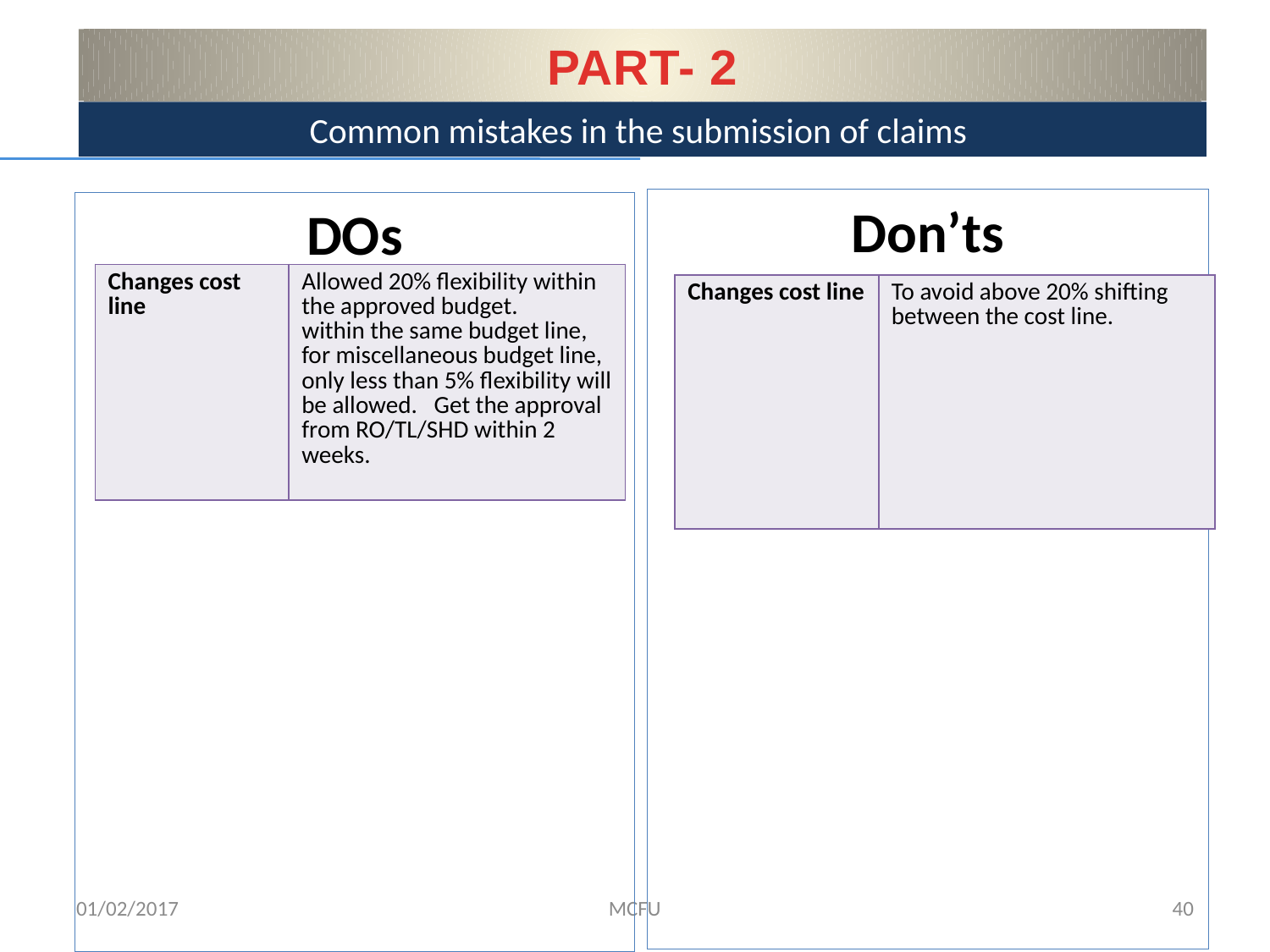

PART- 2
Common mistakes in the submission of claims
Don’ts

DOs

| Changes cost line | Allowed 20% flexibility within the approved budget. within the same budget line, for miscellaneous budget line, only less than 5% flexibility will be allowed. Get the approval from RO/TL/SHD within 2 weeks. |
| --- | --- |
| Changes cost line | To avoid above 20% shifting between the cost line. |
| --- | --- |
01/02/2017
MCFU
40